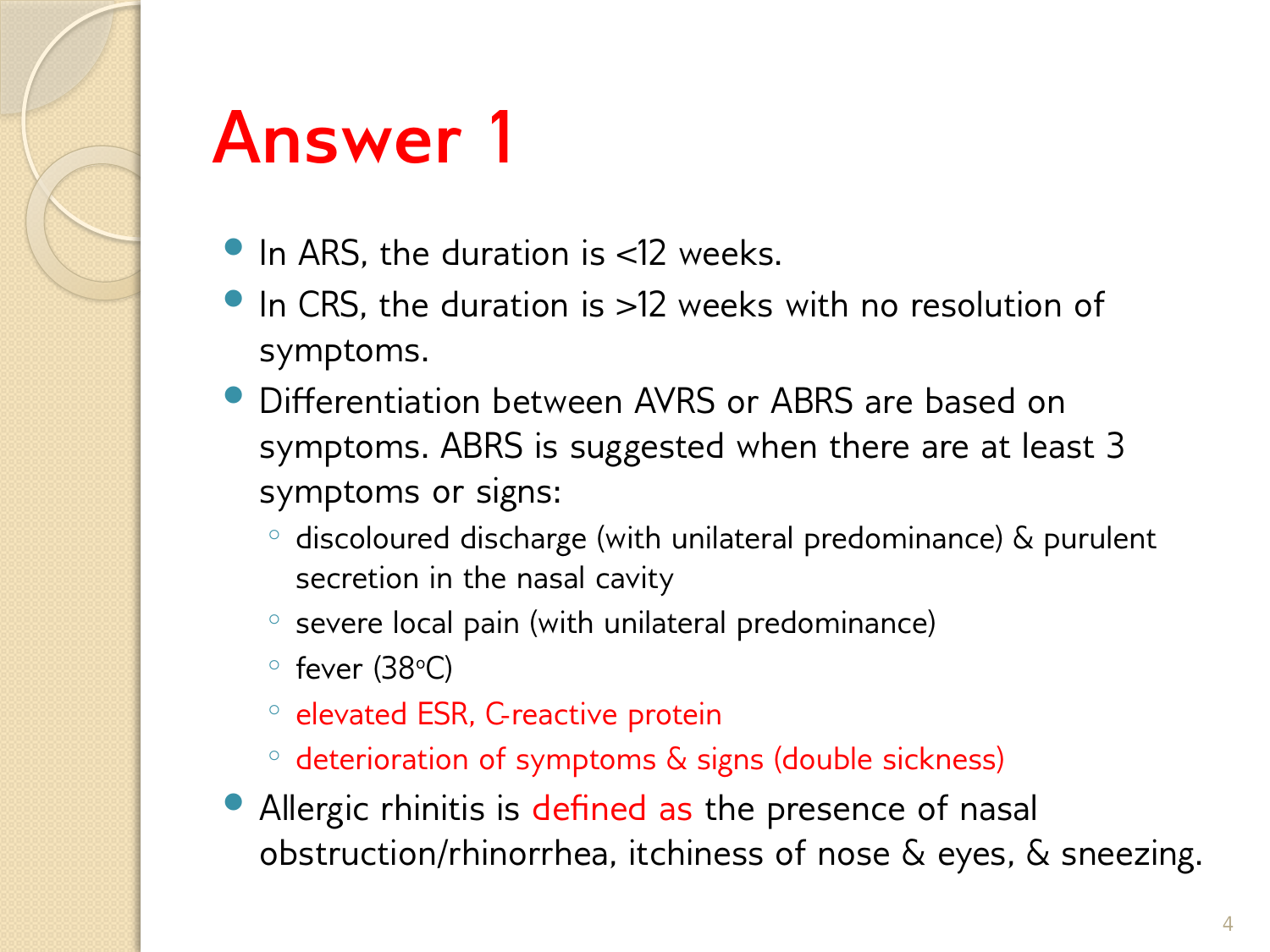

# Answer 1
In ARS, the duration is <12 weeks.
In CRS, the duration is >12 weeks with no resolution of symptoms.
Differentiation between AVRS or ABRS are based on symptoms. ABRS is suggested when there are at least 3 symptoms or signs:
discoloured discharge (with unilateral predominance) & purulent secretion in the nasal cavity
severe local pain (with unilateral predominance)
fever (38oC)
elevated ESR, C-reactive protein
deterioration of symptoms & signs (double sickness)
Allergic rhinitis is defined as the presence of nasal obstruction/rhinorrhea, itchiness of nose & eyes, & sneezing.

4